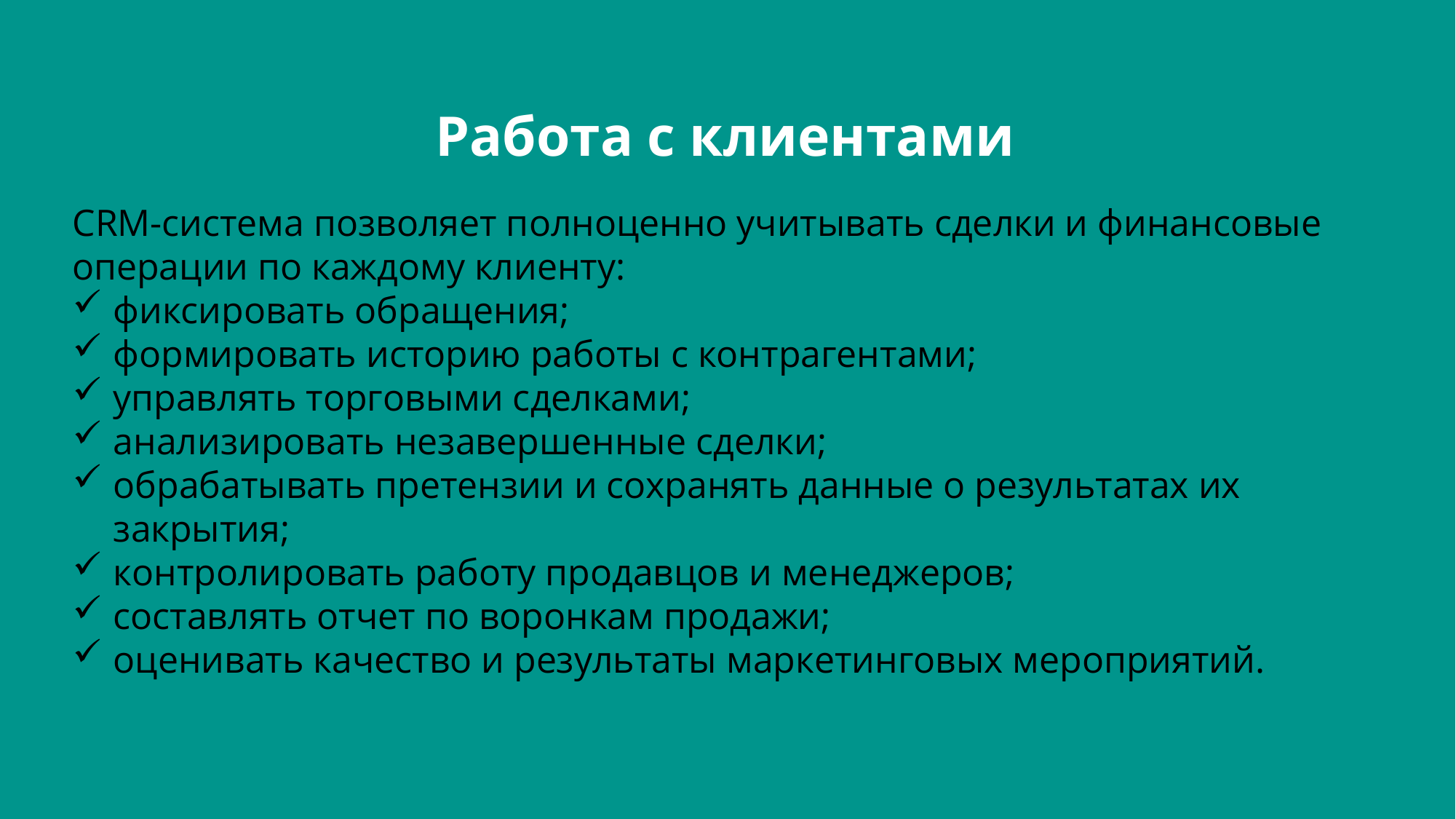

Работа с клиентами

CRM-система позволяет полноценно учитывать сделки и финансовые операции по каждому клиенту:
фиксировать обращения;
формировать историю работы с контрагентами;
управлять торговыми сделками;
анализировать незавершенные сделки;
обрабатывать претензии и сохранять данные о результатах их закрытия;
контролировать работу продавцов и менеджеров;
составлять отчет по воронкам продажи;
оценивать качество и результаты маркетинговых мероприятий.